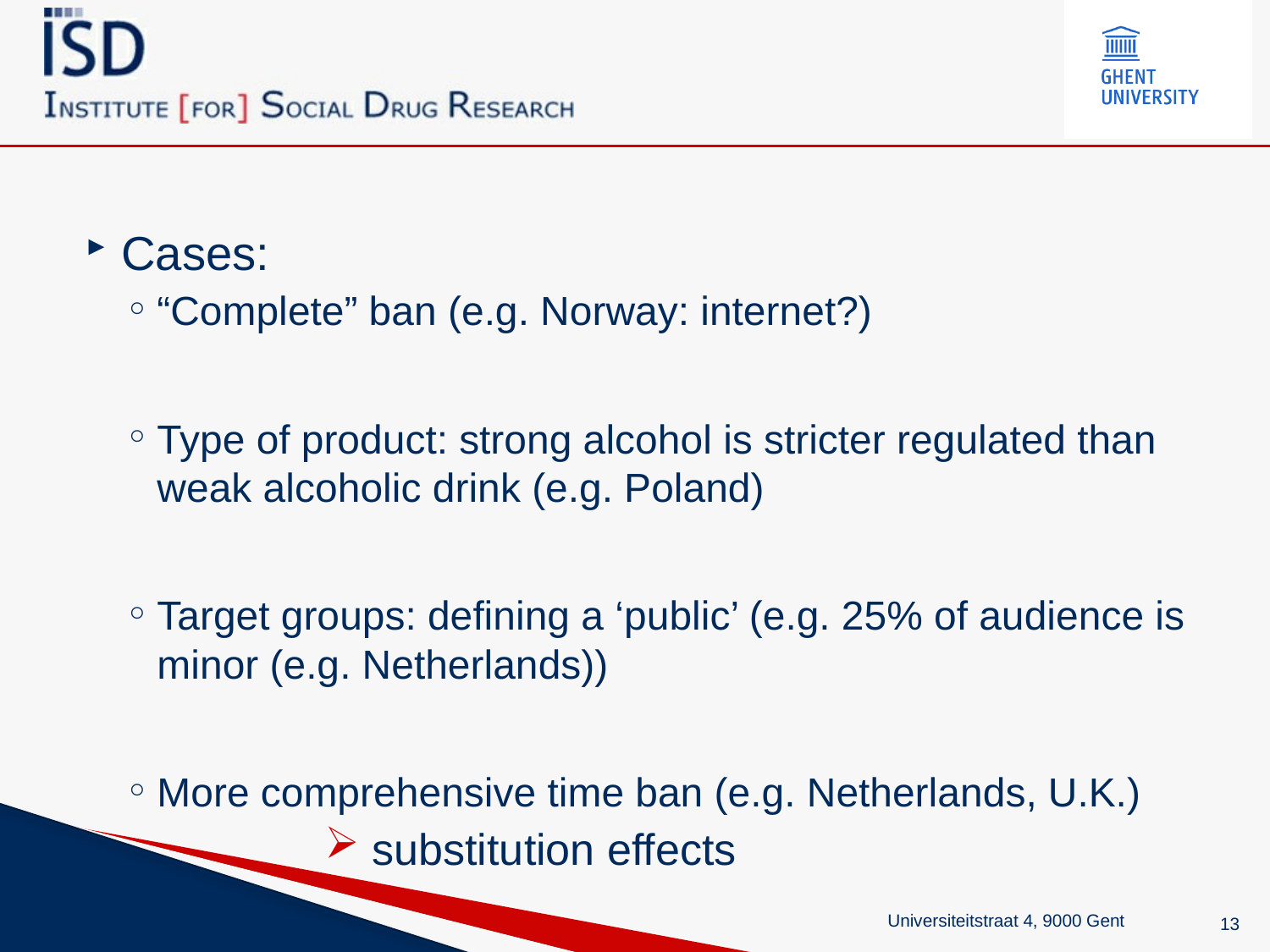

Cases:
“Complete” ban (e.g. Norway: internet?)

Type of product: strong alcohol is stricter regulated than weak alcoholic drink (e.g. Poland)

Target groups: defining a ‘public’ (e.g. 25% of audience is minor (e.g. Netherlands))

More comprehensive time ban (e.g. Netherlands, U.K.)
 substitution effects

Universiteitstraat 4, 9000 Gent
13